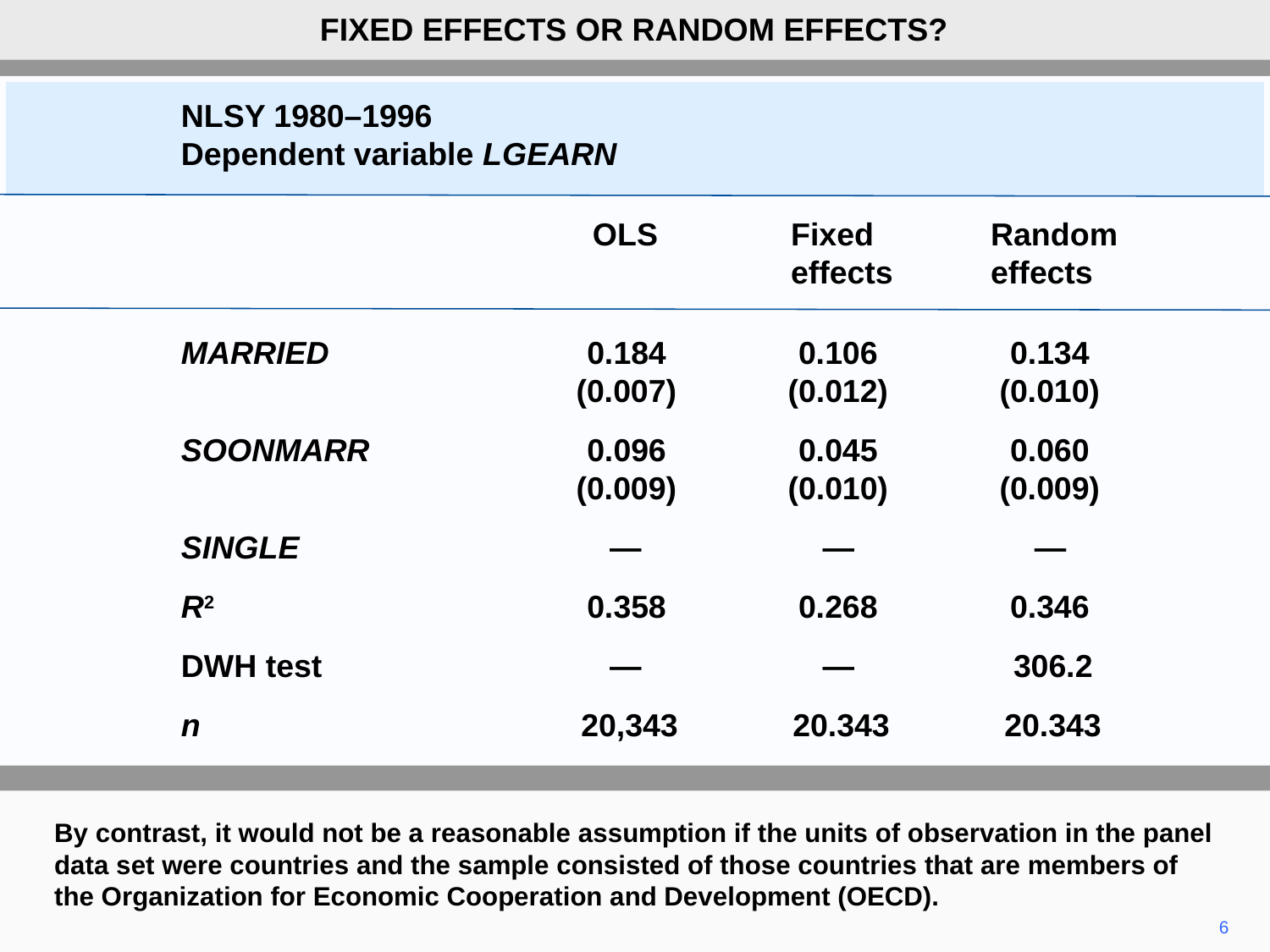

FIXED EFFECTS OR RANDOM EFFECTS?

NLSY 1980–1996
Dependent variable LGEARN
	OLS	Fixed	Random
		effects	effects
MARRIED	0.184	0.106	0.134
	(0.007)	(0.012)	(0.010)
SOONMARR	0.096	0.045	0.060
	(0.009)	(0.010)	(0.009)
SINGLE	—	—	—
R2	0.358	0.268	0.346
DWH test	—	—	306.2
n	20,343	20.343	20.343

By contrast, it would not be a reasonable assumption if the units of observation in the panel data set were countries and the sample consisted of those countries that are members of the Organization for Economic Cooperation and Development (OECD).
6